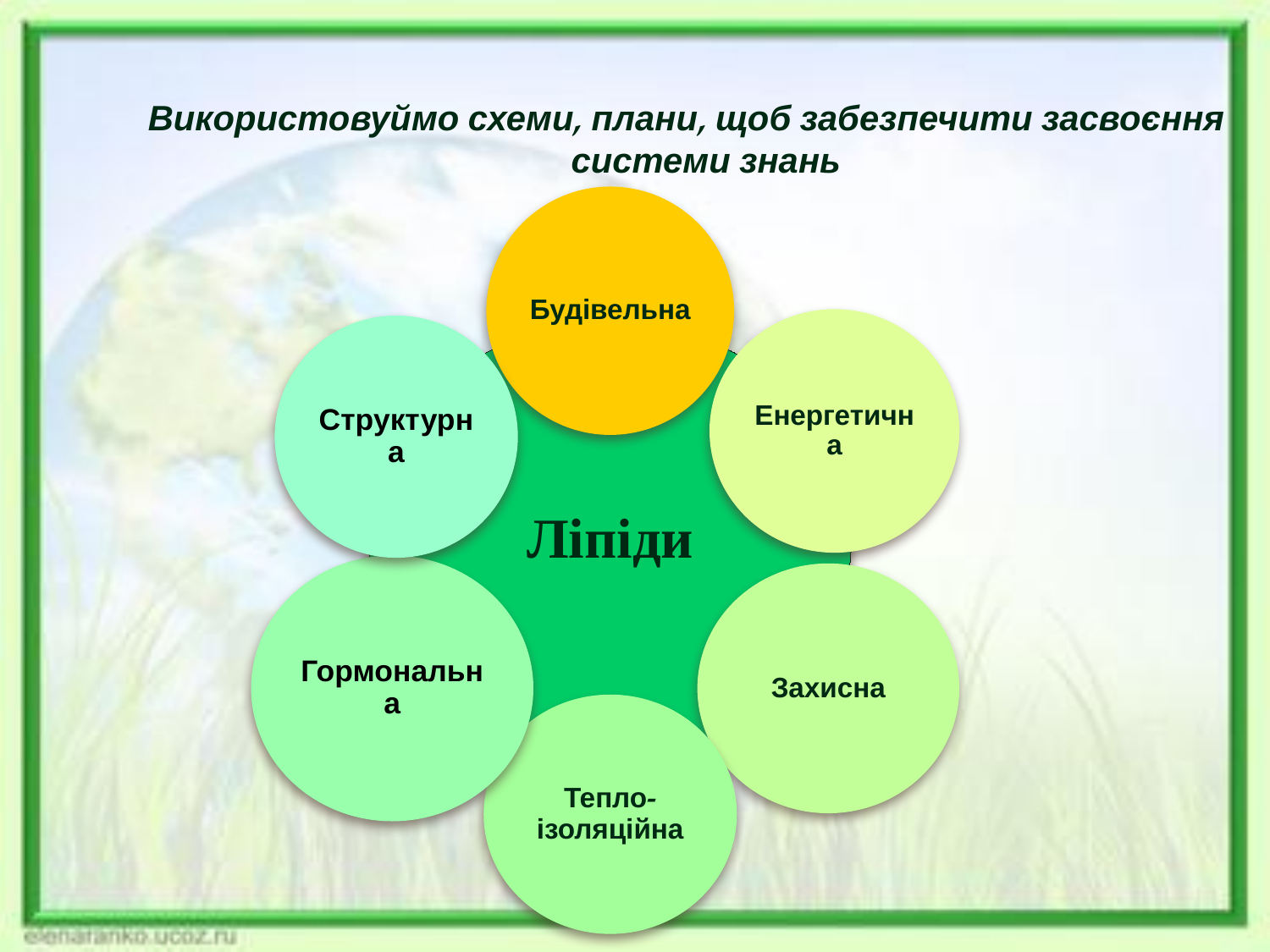

Використовуймо схеми, плани, щоб забезпечити засвоєння системи знань

Ліпіди

Будівельна

Енергетична

Захисна

Тепло- ізоляційна

Гормональна

Структурна